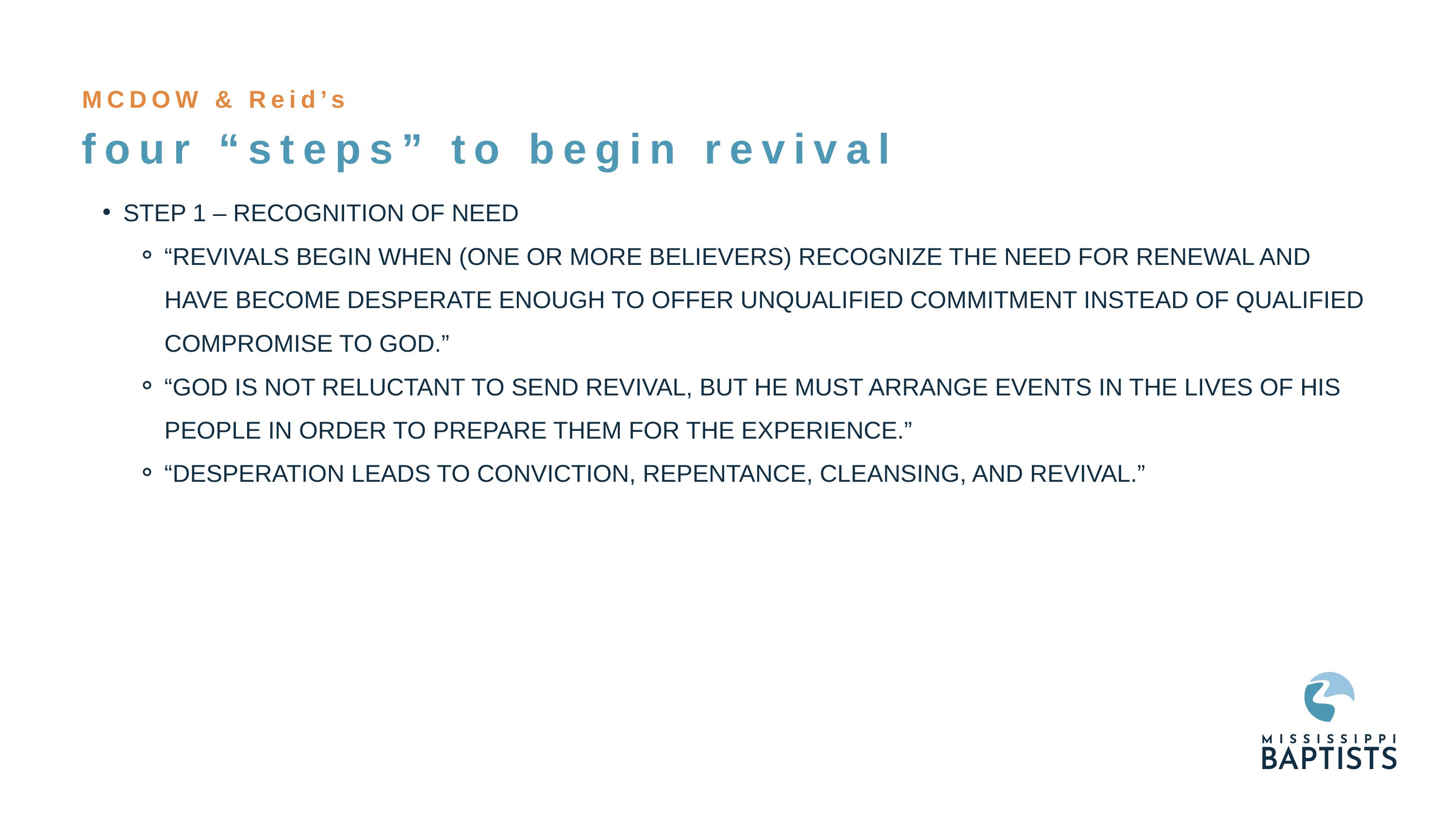

MCDOW & Reid’s
four “steps” to begin revival
STEP 1 – RECOGNITION OF NEED
“REVIVALS BEGIN WHEN (ONE OR MORE BELIEVERS) RECOGNIZE THE NEED FOR RENEWAL AND HAVE BECOME DESPERATE ENOUGH TO OFFER UNQUALIFIED COMMITMENT INSTEAD OF QUALIFIED COMPROMISE TO GOD.”
“GOD IS NOT RELUCTANT TO SEND REVIVAL, BUT HE MUST ARRANGE EVENTS IN THE LIVES OF HIS PEOPLE IN ORDER TO PREPARE THEM FOR THE EXPERIENCE.”
“DESPERATION LEADS TO CONVICTION, REPENTANCE, CLEANSING, AND REVIVAL.”